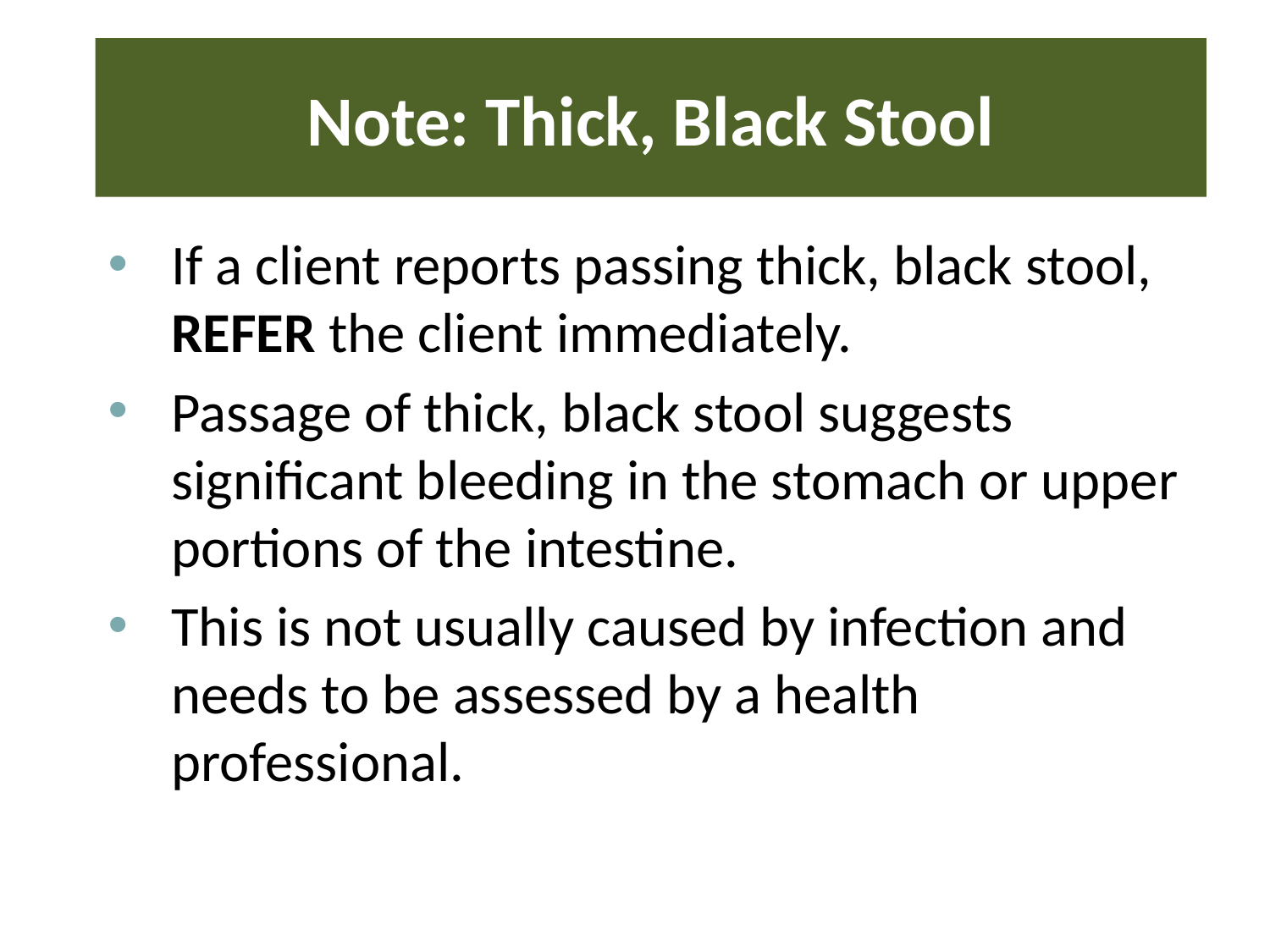

# Note: Thick, Black Stool
If a client reports passing thick, black stool, REFER the client immediately.
Passage of thick, black stool suggests significant bleeding in the stomach or upper portions of the intestine.
This is not usually caused by infection and needs to be assessed by a health professional.